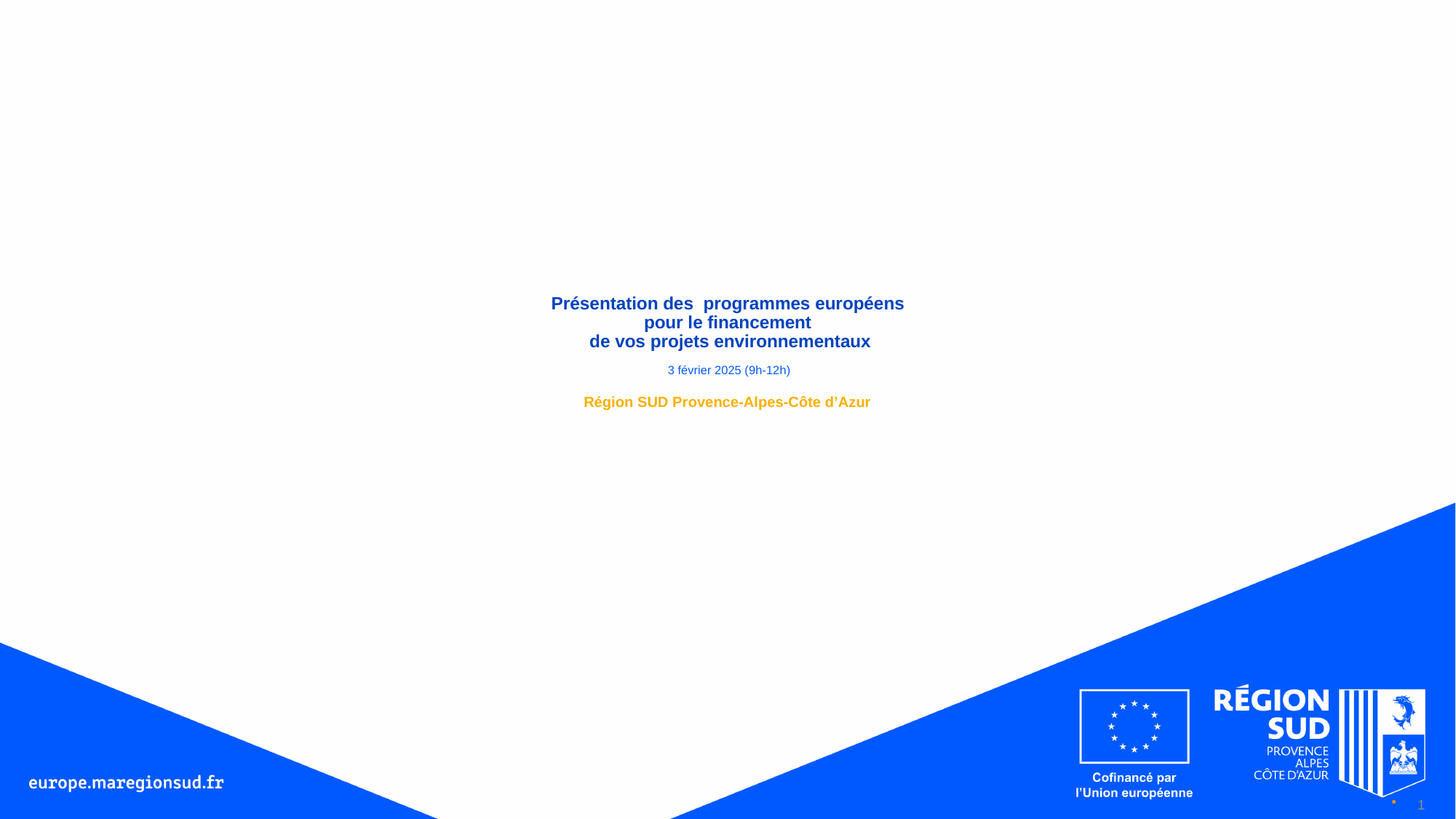

# Présentation des  programmes européens pour le financement de vos projets environnementaux 3 février 2025 (9h-12h) Région SUD Provence-Alpes-Côte d’Azur
1